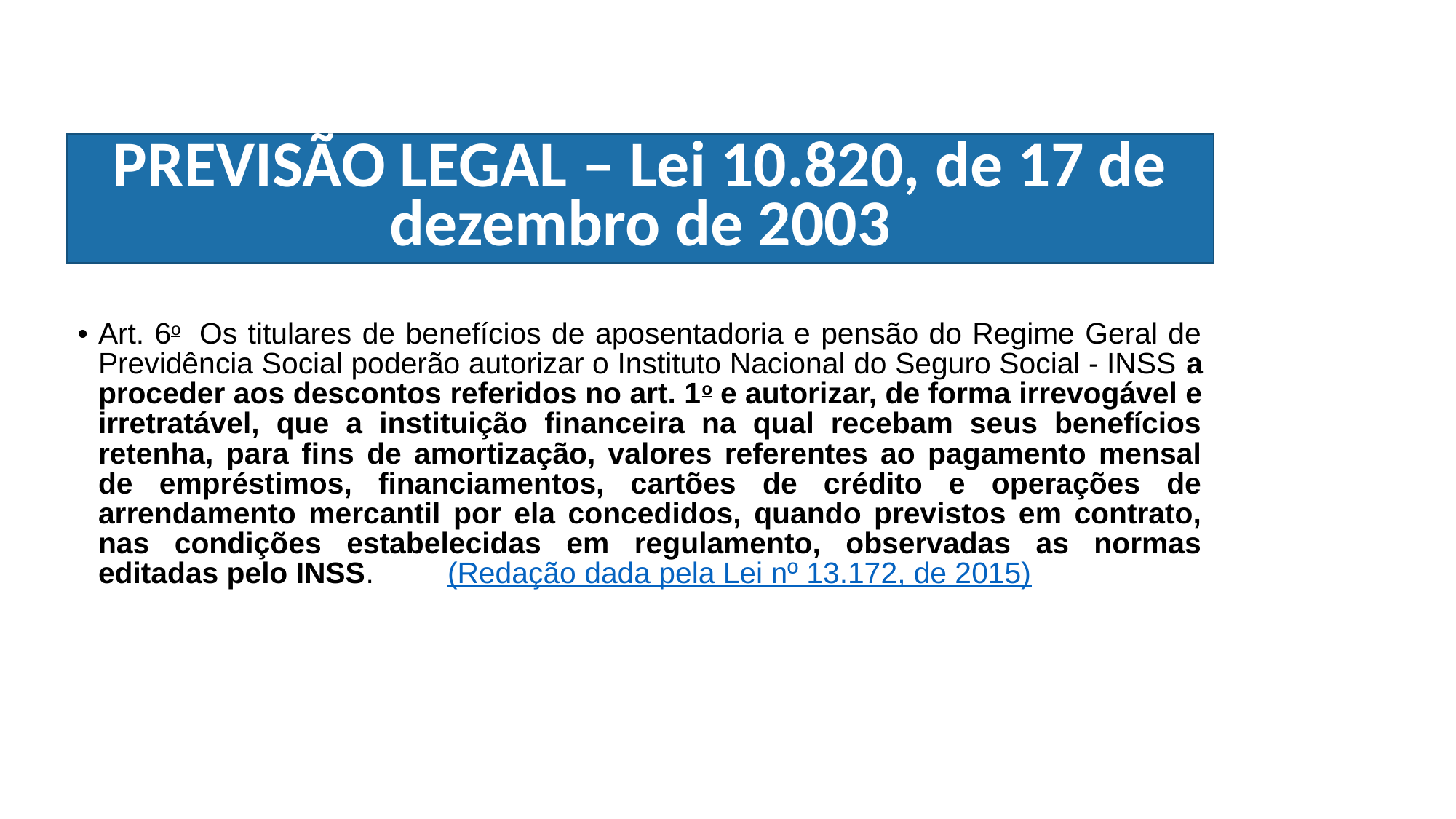

PREVISÃO LEGAL – Lei 10.820, de 17 de dezembro de 2003
Art. 6o  Os titulares de benefícios de aposentadoria e pensão do Regime Geral de Previdência Social poderão autorizar o Instituto Nacional do Seguro Social - INSS a proceder aos descontos referidos no art. 1o e autorizar, de forma irrevogável e irretratável, que a instituição financeira na qual recebam seus benefícios retenha, para fins de amortização, valores referentes ao pagamento mensal de empréstimos, financiamentos, cartões de crédito e operações de arrendamento mercantil por ela concedidos, quando previstos em contrato, nas condições estabelecidas em regulamento, observadas as normas editadas pelo INSS.         (Redação dada pela Lei nº 13.172, de 2015)